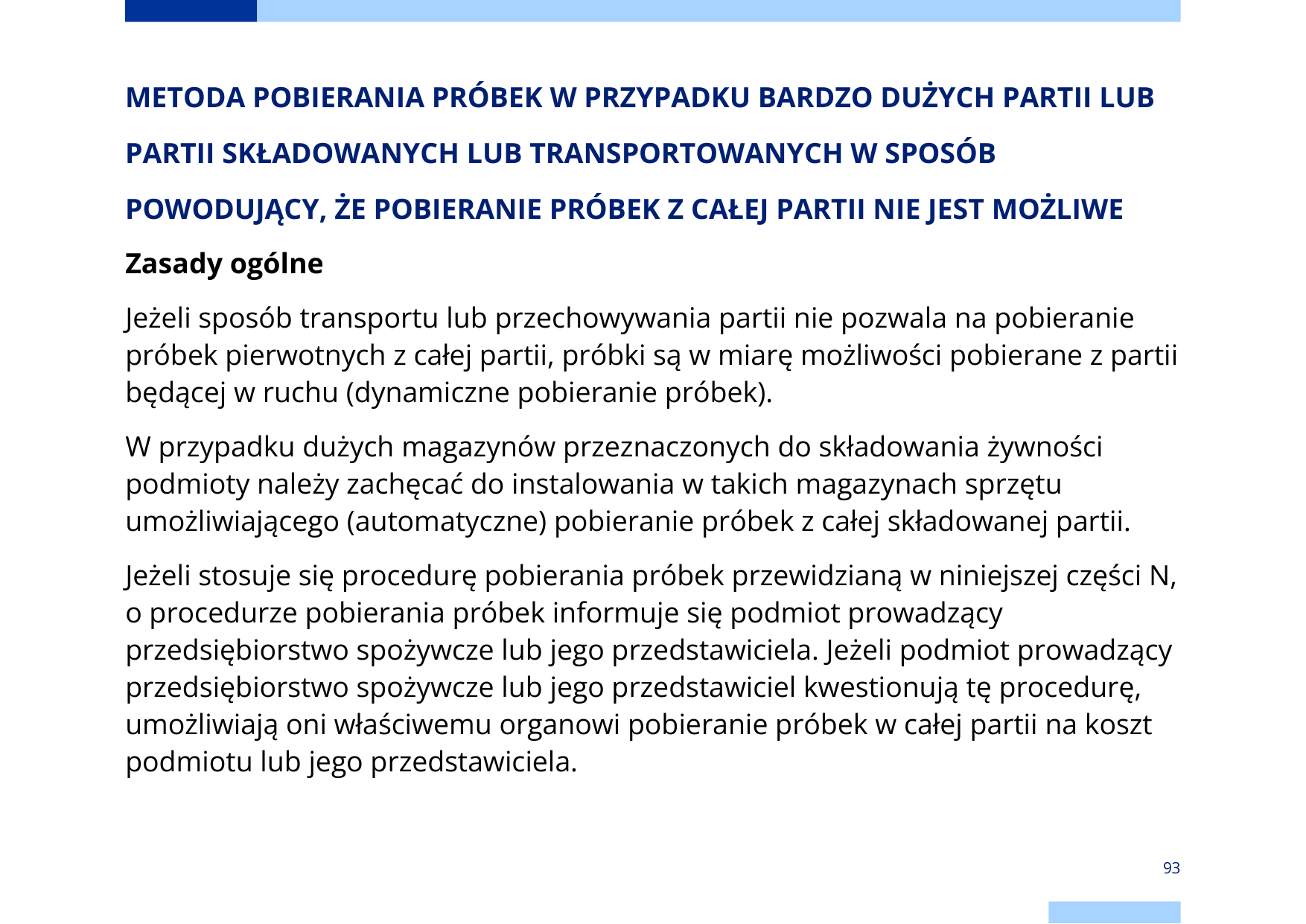

# METODA POBIERANIA PRÓBEK W PRZYPADKU BARDZO DUŻYCH PARTII LUB PARTII SKŁADOWANYCH LUB TRANSPORTOWANYCH W SPOSÓB POWODUJĄCY, ŻE POBIERANIE PRÓBEK Z CAŁEJ PARTII NIE JEST MOŻLIWE
Zasady ogólne
Jeżeli sposób transportu lub przechowywania partii nie pozwala na pobieranie próbek pierwotnych z całej partii, próbki są w miarę możliwości pobierane z partii będącej w ruchu (dynamiczne pobieranie próbek).
W przypadku dużych magazynów przeznaczonych do składowania żywności podmioty należy zachęcać do instalowania w takich magazynach sprzętu umożliwiającego (automatyczne) pobieranie próbek z całej składowanej partii.
Jeżeli stosuje się procedurę pobierania próbek przewidzianą w niniejszej części N, o procedurze pobierania próbek informuje się podmiot prowadzący przedsiębiorstwo spożywcze lub jego przedstawiciela. Jeżeli podmiot prowadzący przedsiębiorstwo spożywcze lub jego przedstawiciel kwestionują tę procedurę, umożliwiają oni właściwemu organowi pobieranie próbek w całej partii na koszt podmiotu lub jego przedstawiciela.

93